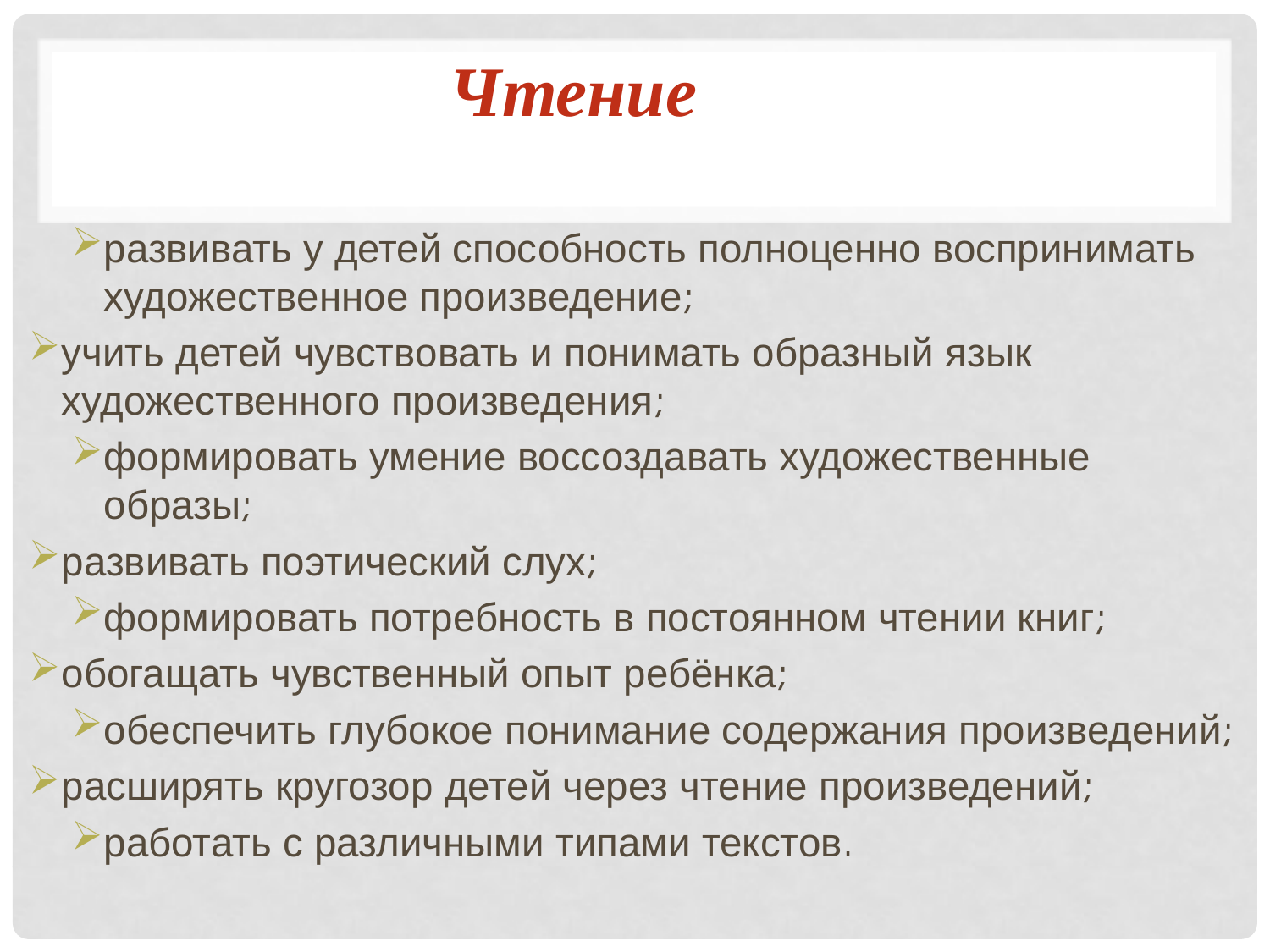

# Чтение
развивать у детей способность полноценно воспринимать художественное произведение;
учить детей чувствовать и понимать образный язык художественного произведения;
формировать умение воссоздавать художественные образы;
развивать поэтический слух;
формировать потребность в постоянном чтении книг;
обогащать чувственный опыт ребёнка;
обеспечить глубокое понимание содержания произведений;
расширять кругозор детей через чтение произведений;
работать с различными типами текстов.